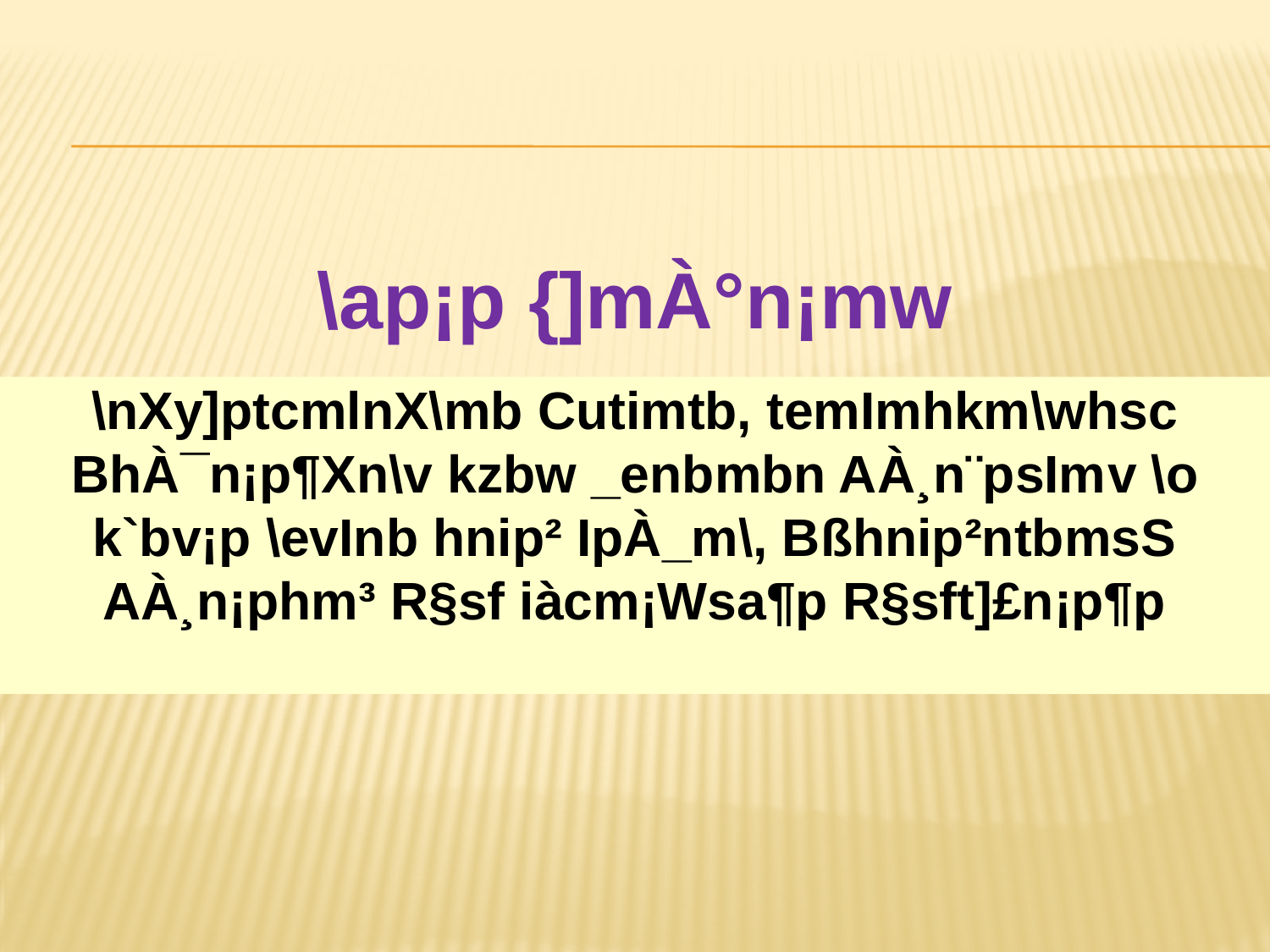

\ap¡p {]mÀ°n¡mw

\nXy]ptcmlnX\mb Cutimtb, temImhkm\whsc BhÀ¯n¡p¶Xn\v kzbw _enbmbn AÀ¸n¨psIm­v \o k`bv¡p \evInb hnip² IpÀ_m\, Bßhnip²ntbmsS AÀ¸n¡phm³ R§sf iàcm¡Wsa¶p R§sft]£n¡p¶p